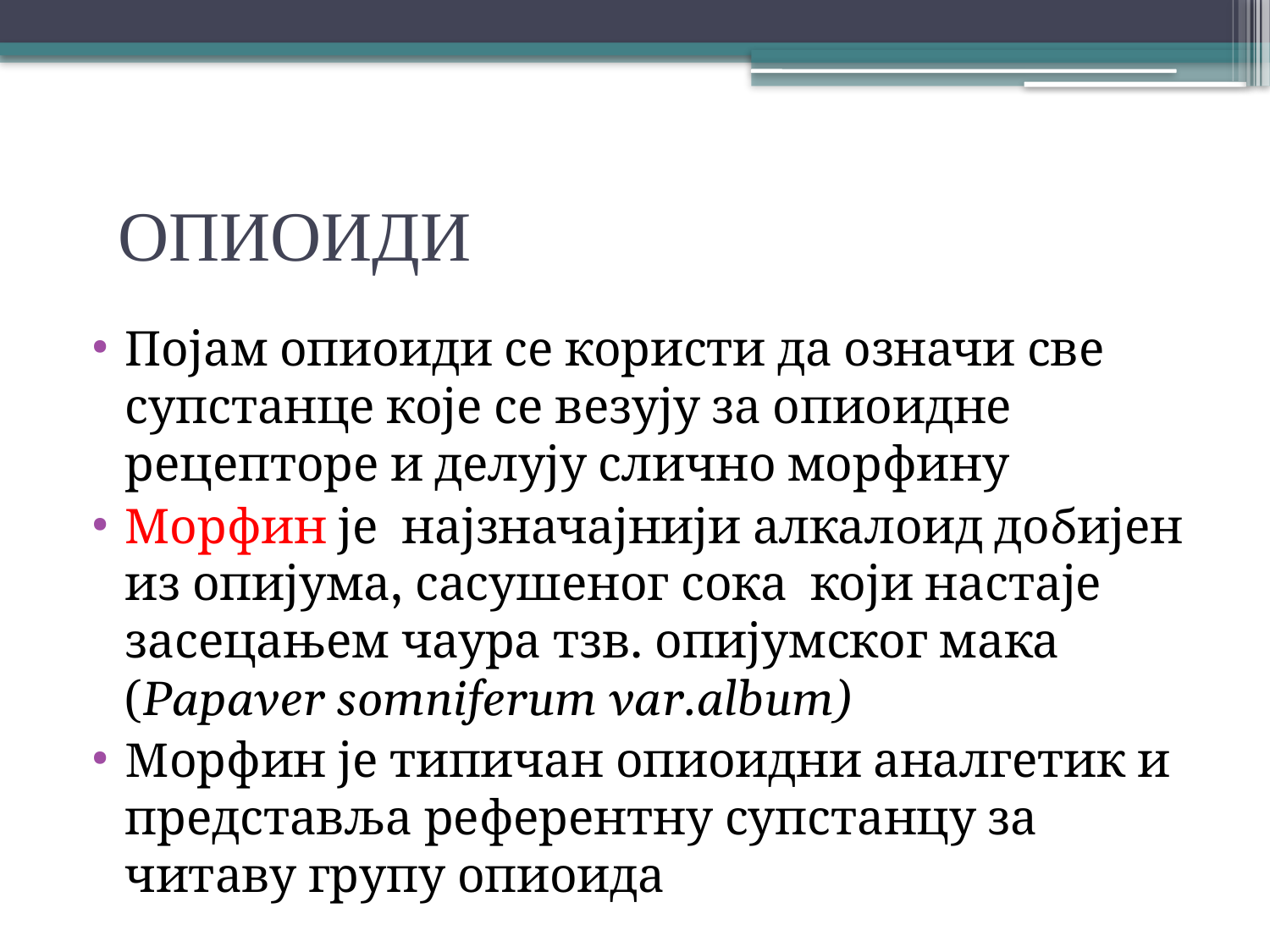

# ОПИОИДИ
Појам опиоиди се користи да означи све супстанце које се везују за опиоидне рецепторе и делују слично морфину
Морфин је  најзначајнији алкалоид добијен из опијума, сасушеног сока  који настаје засецањем чаура тзв. опијумског мака (Papaver somniferum var.album)
Mорфин је типичан опиоидни аналгетик и представља референтну супстанцу за читаву групу опиоида